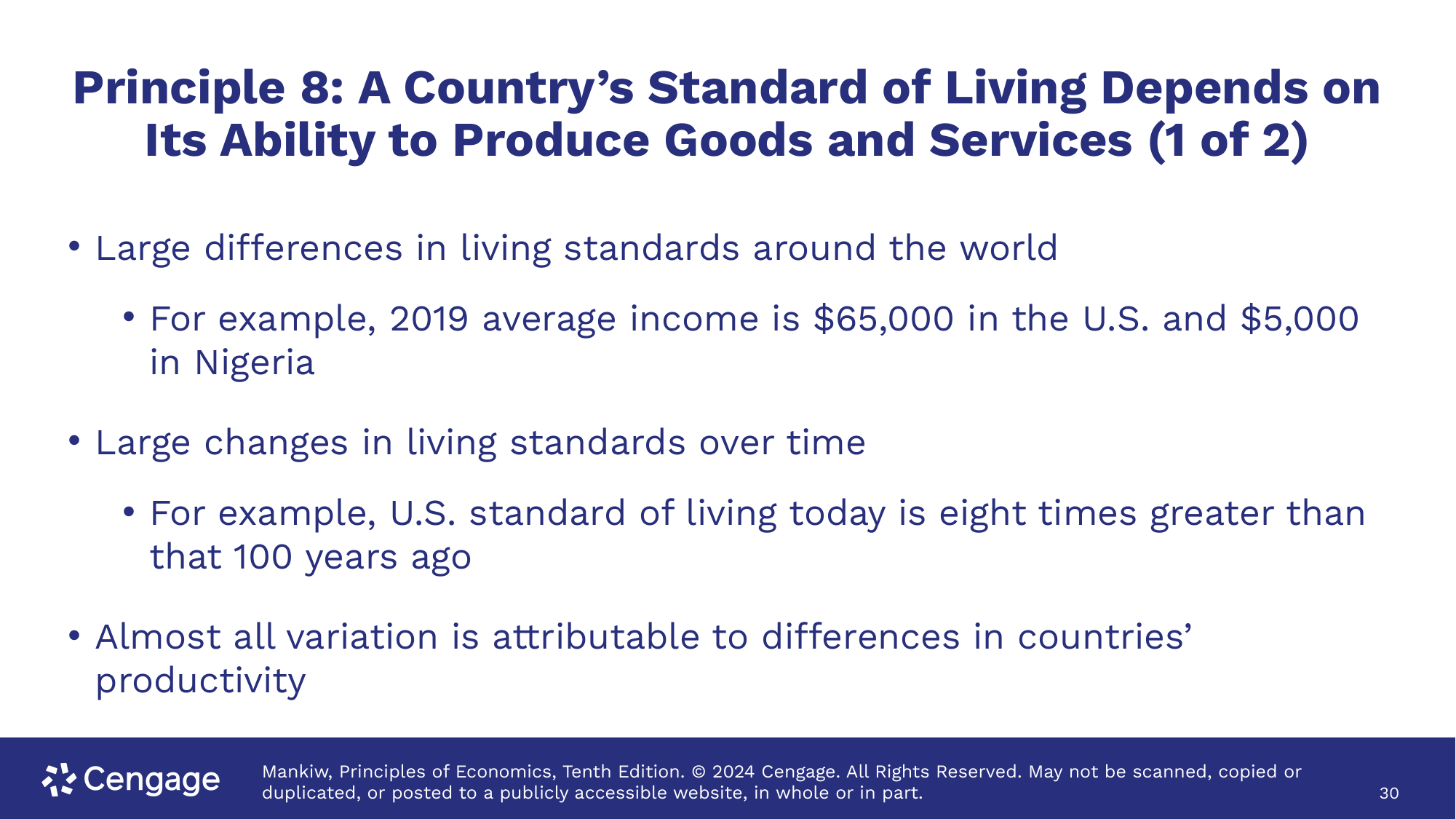

# Principle 8: A Country’s Standard of Living Depends on Its Ability to Produce Goods and Services (1 of 2)
Large differences in living standards around the world
For example, 2019 average income is $65,000 in the U.S. and $5,000 in Nigeria
Large changes in living standards over time
For example, U.S. standard of living today is eight times greater than that 100 years ago
Almost all variation is attributable to differences in countries’ productivity